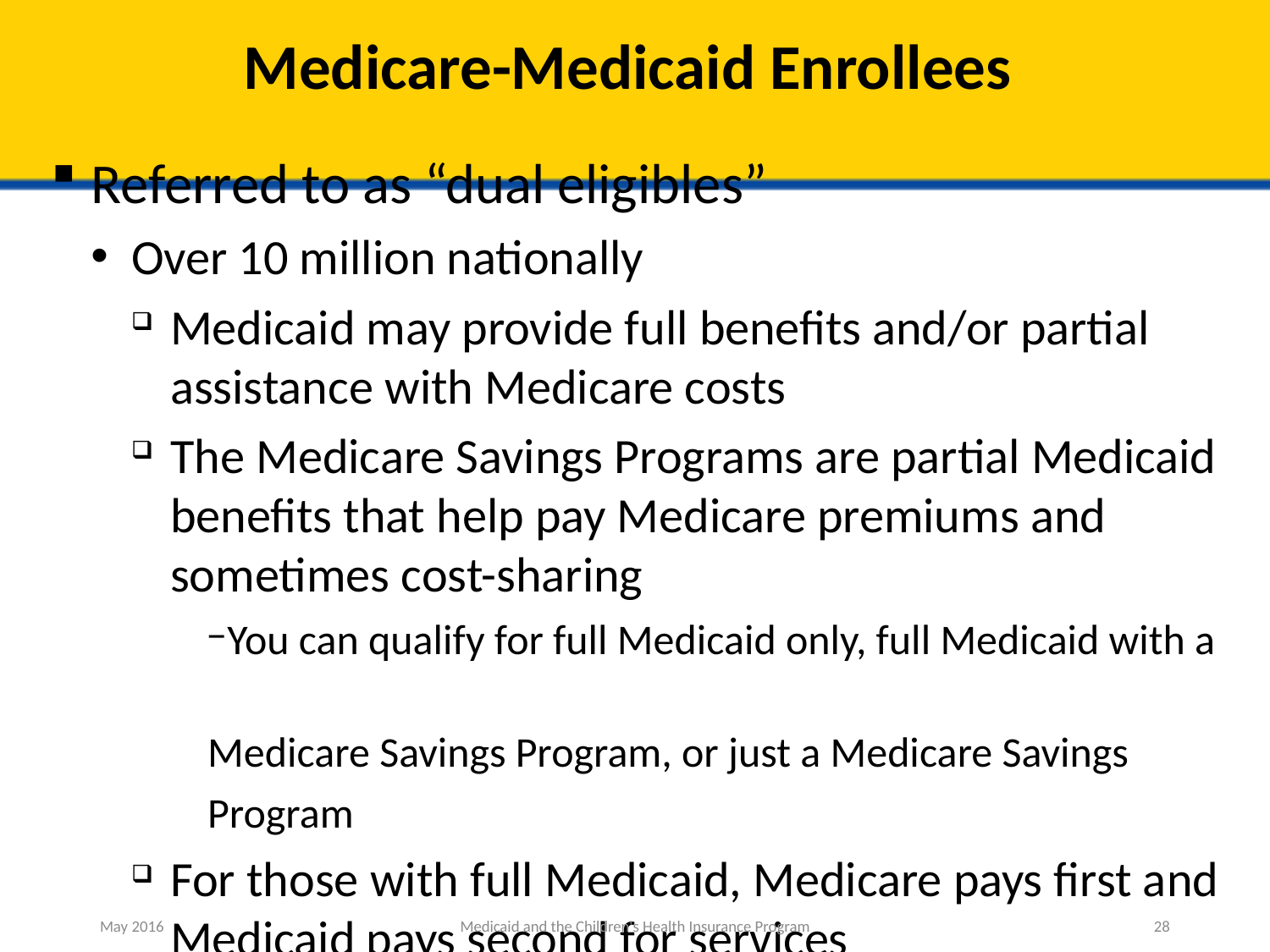

# Medicare-Medicaid Enrollees
Referred to as “dual eligibles”
Over 10 million nationally
Medicaid may provide full benefits and/or partial assistance with Medicare costs
The Medicare Savings Programs are partial Medicaid benefits that help pay Medicare premiums and sometimes cost-sharing
You can qualify for full Medicaid only, full Medicaid with a
    Medicare Savings Program, or just a Medicare Savings
    Program
For those with full Medicaid, Medicare pays first and Medicaid pays second for services
May 2016
Medicaid and the Children's Health Insurance Program
28